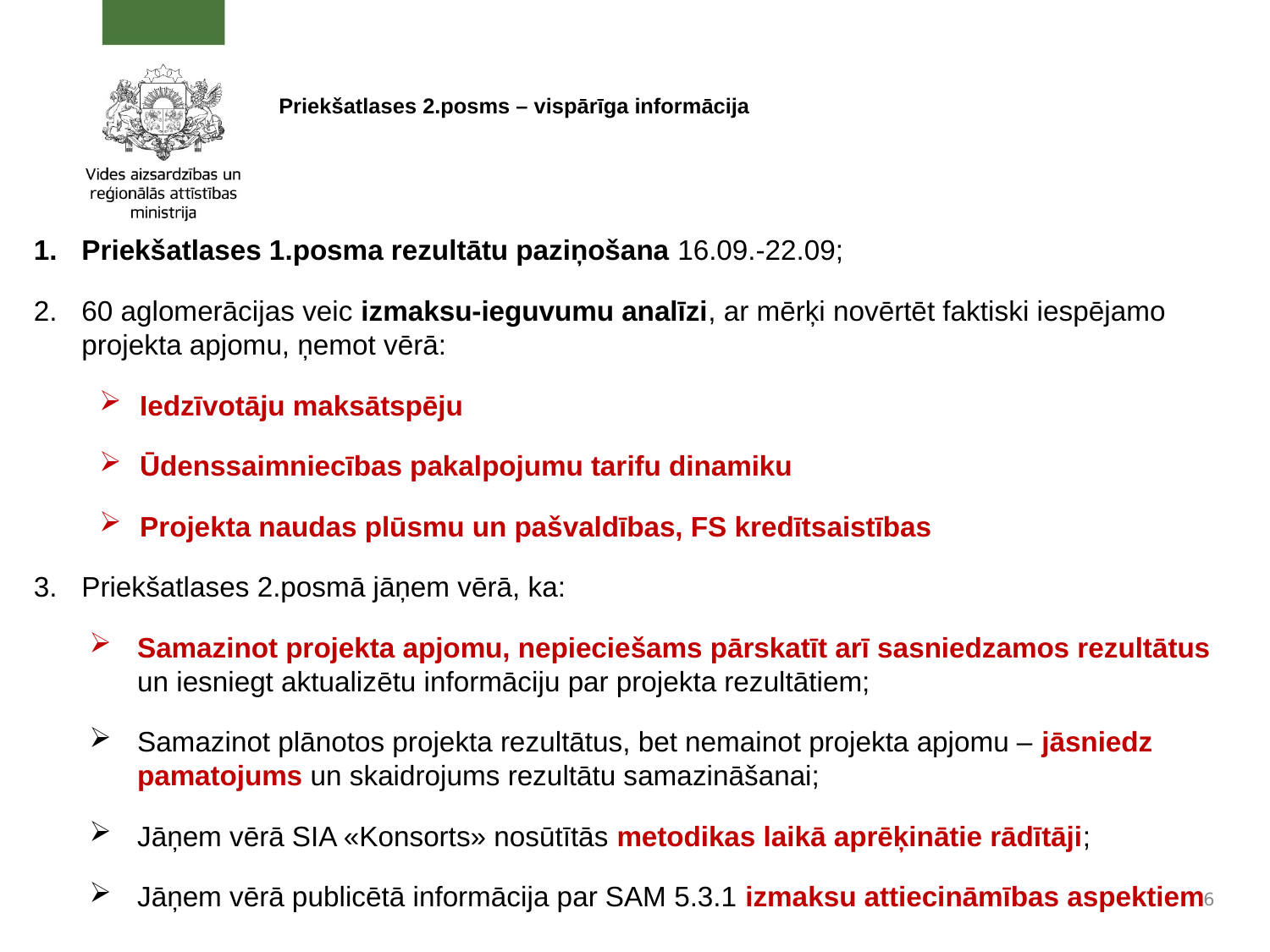

# Priekšatlases 2.posms – vispārīga informācija
Priekšatlases 1.posma rezultātu paziņošana 16.09.-22.09;
60 aglomerācijas veic izmaksu-ieguvumu analīzi, ar mērķi novērtēt faktiski iespējamo projekta apjomu, ņemot vērā:
Iedzīvotāju maksātspēju
Ūdenssaimniecības pakalpojumu tarifu dinamiku
Projekta naudas plūsmu un pašvaldības, FS kredītsaistības
Priekšatlases 2.posmā jāņem vērā, ka:
Samazinot projekta apjomu, nepieciešams pārskatīt arī sasniedzamos rezultātus un iesniegt aktualizētu informāciju par projekta rezultātiem;
Samazinot plānotos projekta rezultātus, bet nemainot projekta apjomu – jāsniedz pamatojums un skaidrojums rezultātu samazināšanai;
Jāņem vērā SIA «Konsorts» nosūtītās metodikas laikā aprēķinātie rādītāji;
Jāņem vērā publicētā informācija par SAM 5.3.1 izmaksu attiecināmības aspektiem
6